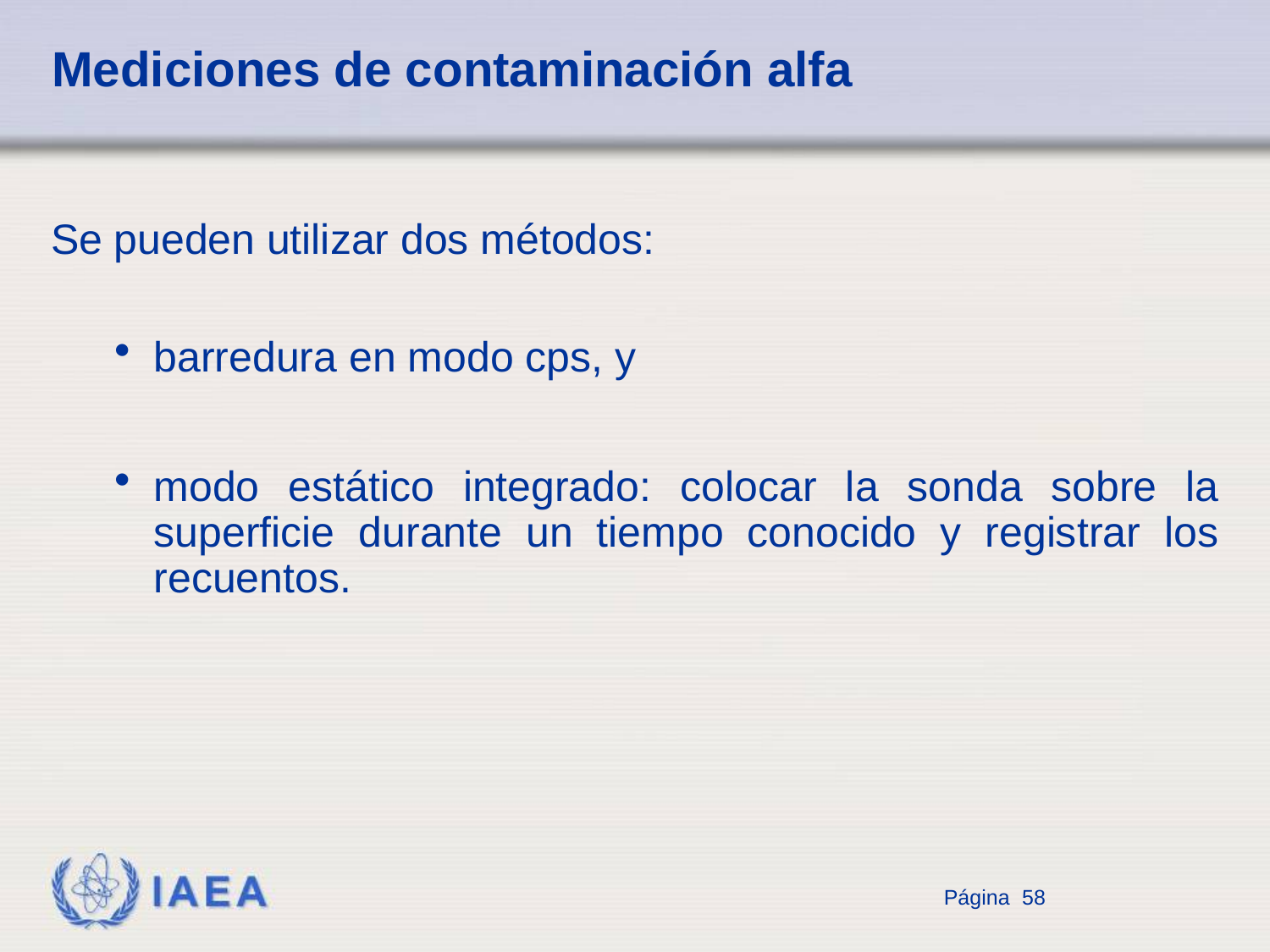

# Mediciones de contaminación alfa
Se pueden utilizar dos métodos:

barredura en modo cps, y

modo estático integrado: colocar la sonda sobre la superficie durante un tiempo conocido y registrar los recuentos.